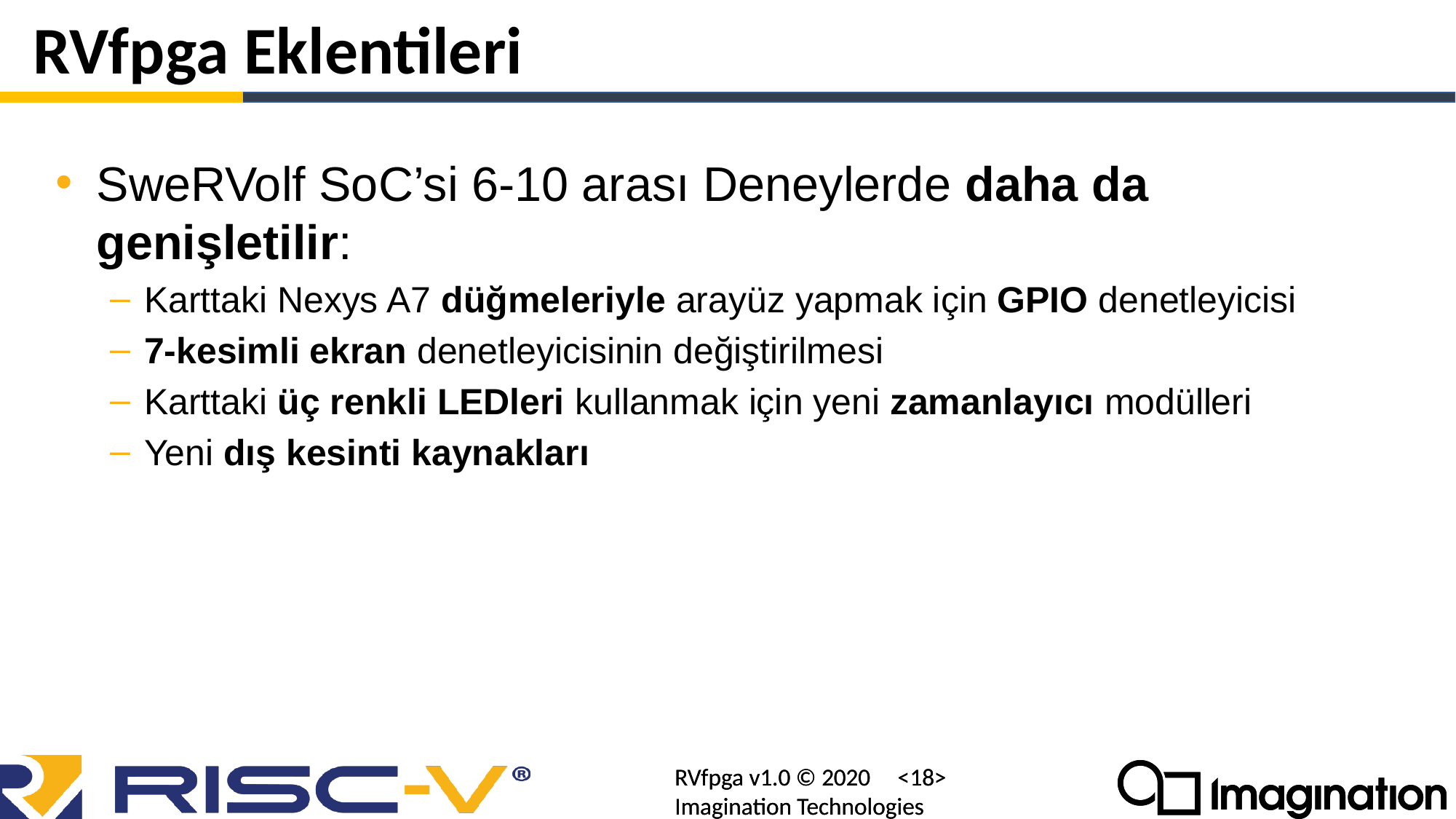

# RVfpga Eklentileri
SweRVolf SoC’si 6-10 arası Deneylerde daha da genişletilir:
Karttaki Nexys A7 düğmeleriyle arayüz yapmak için GPIO denetleyicisi
7-kesimli ekran denetleyicisinin değiştirilmesi
Karttaki üç renkli LEDleri kullanmak için yeni zamanlayıcı modülleri
Yeni dış kesinti kaynakları